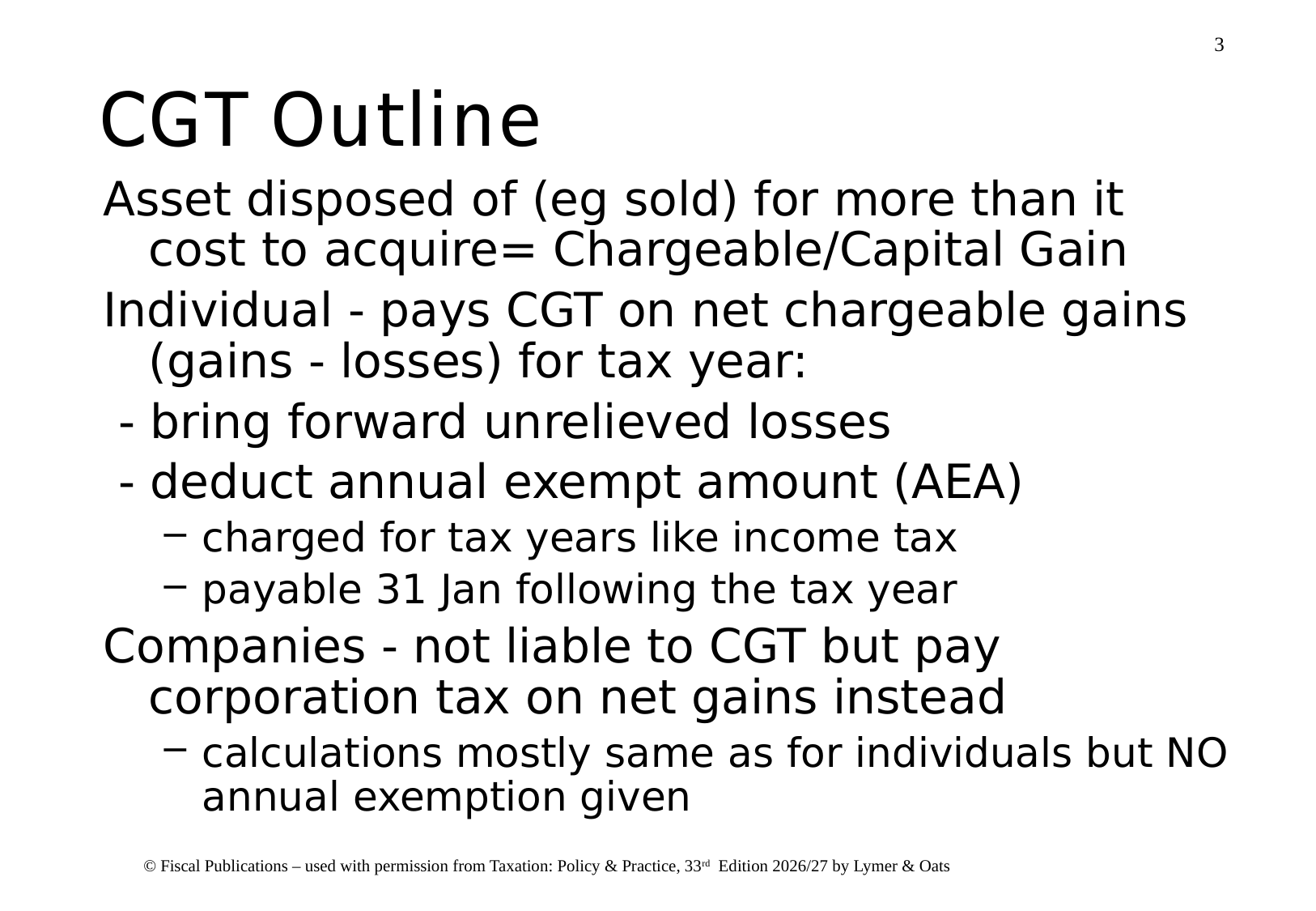

# CGT Outline
Asset disposed of (eg sold) for more than it cost to acquire= Chargeable/Capital Gain
Individual - pays CGT on net chargeable gains (gains - losses) for tax year:
 - bring forward unrelieved losses
 - deduct annual exempt amount (AEA)
charged for tax years like income tax
payable 31 Jan following the tax year
Companies - not liable to CGT but pay corporation tax on net gains instead
calculations mostly same as for individuals but NO annual exemption given